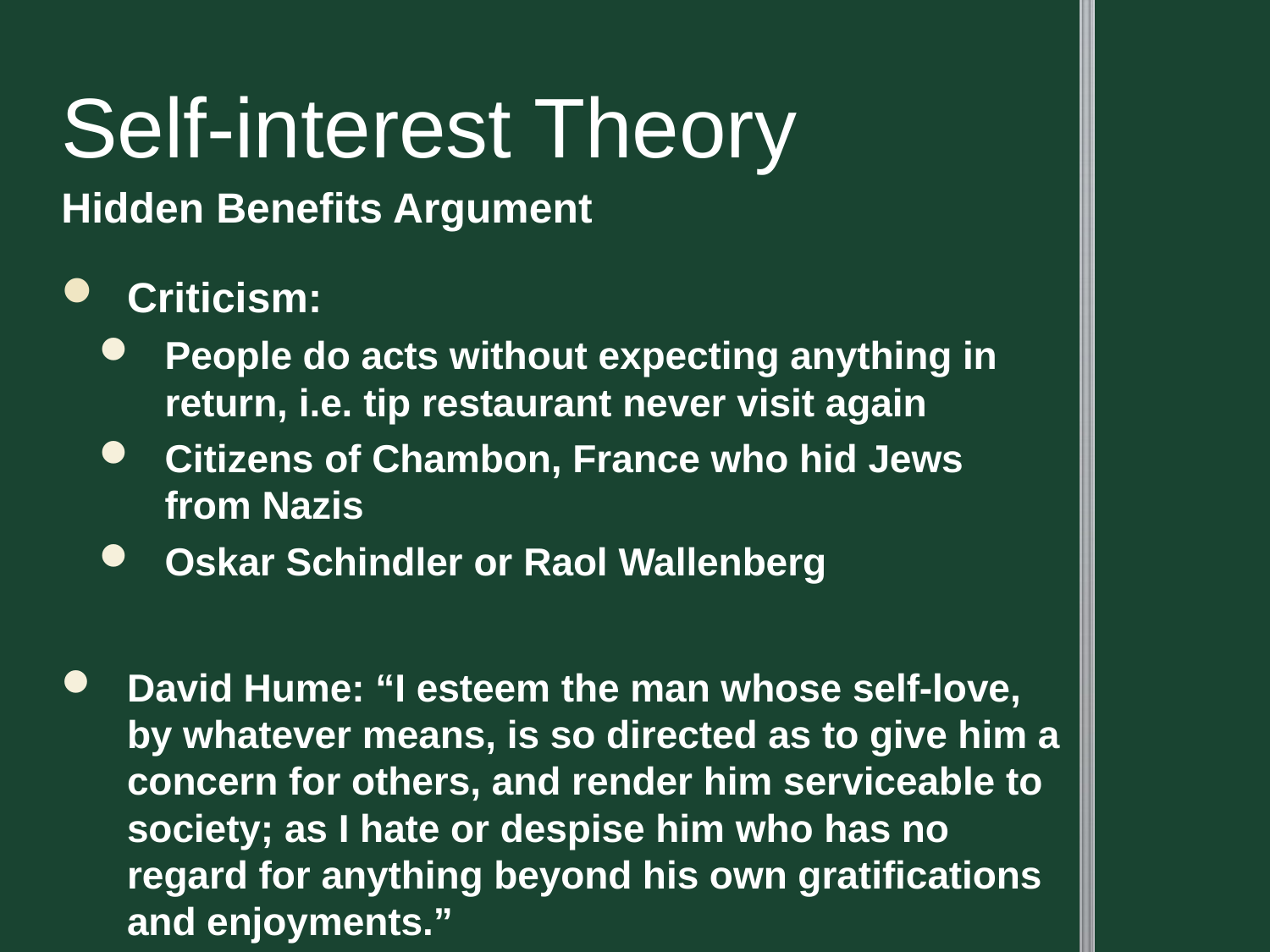

# Self-interest Theory
Hidden Benefits Argument
Criticism:
People do acts without expecting anything in return, i.e. tip restaurant never visit again
Citizens of Chambon, France who hid Jews from Nazis
Oskar Schindler or Raol Wallenberg

David Hume: “I esteem the man whose self-love, by whatever means, is so directed as to give him a concern for others, and render him serviceable to society; as I hate or despise him who has no regard for anything beyond his own gratifications and enjoyments.”